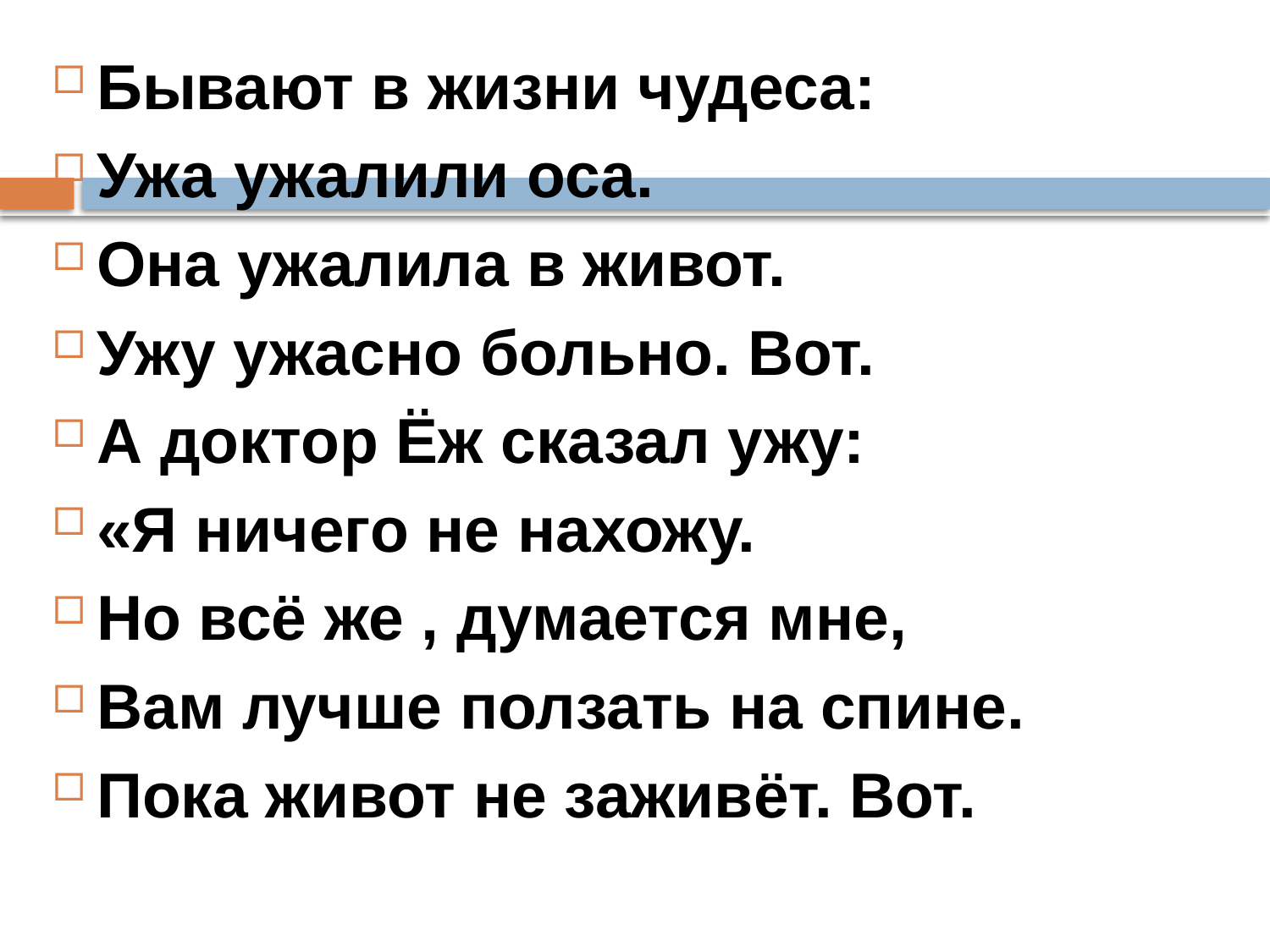

Бывают в жизни чудеса:
Ужа ужалили оса.
Она ужалила в живот.
Ужу ужасно больно. Вот.
А доктор Ёж сказал ужу:
«Я ничего не нахожу.
Но всё же , думается мне,
Вам лучше ползать на спине.
Пока живот не заживёт. Вот.